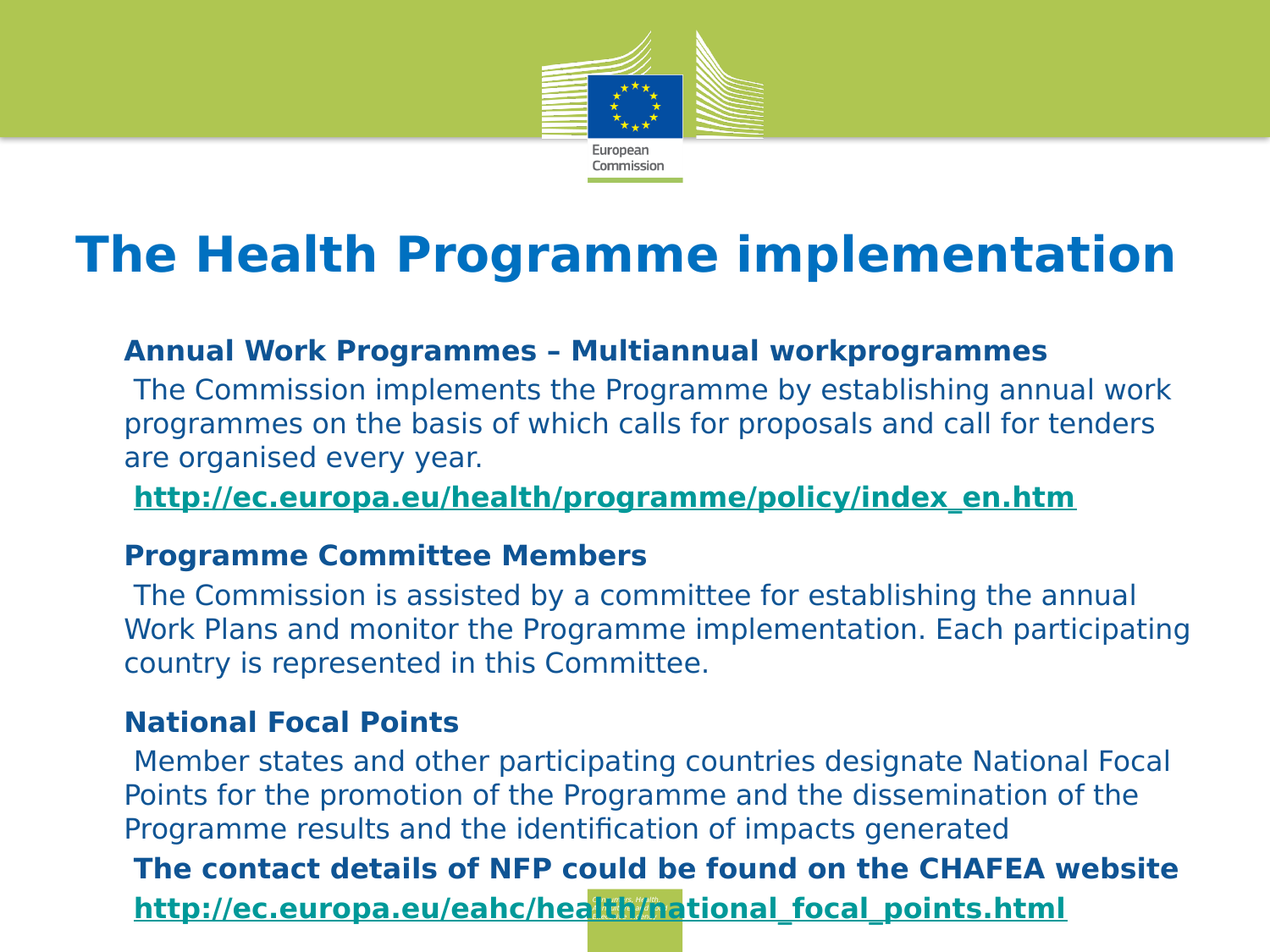

# The Health Programme implementation
Annual Work Programmes – Multiannual workprogrammes
The Commission implements the Programme by establishing annual work programmes on the basis of which calls for proposals and call for tenders are organised every year.
http://ec.europa.eu/health/programme/policy/index_en.htm

Programme Committee Members
The Commission is assisted by a committee for establishing the annual Work Plans and monitor the Programme implementation. Each participating country is represented in this Committee.

National Focal Points
Member states and other participating countries designate National Focal Points for the promotion of the Programme and the dissemination of the Programme results and the identification of impacts generated
The contact details of NFP could be found on the CHAFEA website
http://ec.europa.eu/eahc/health/national_focal_points.html